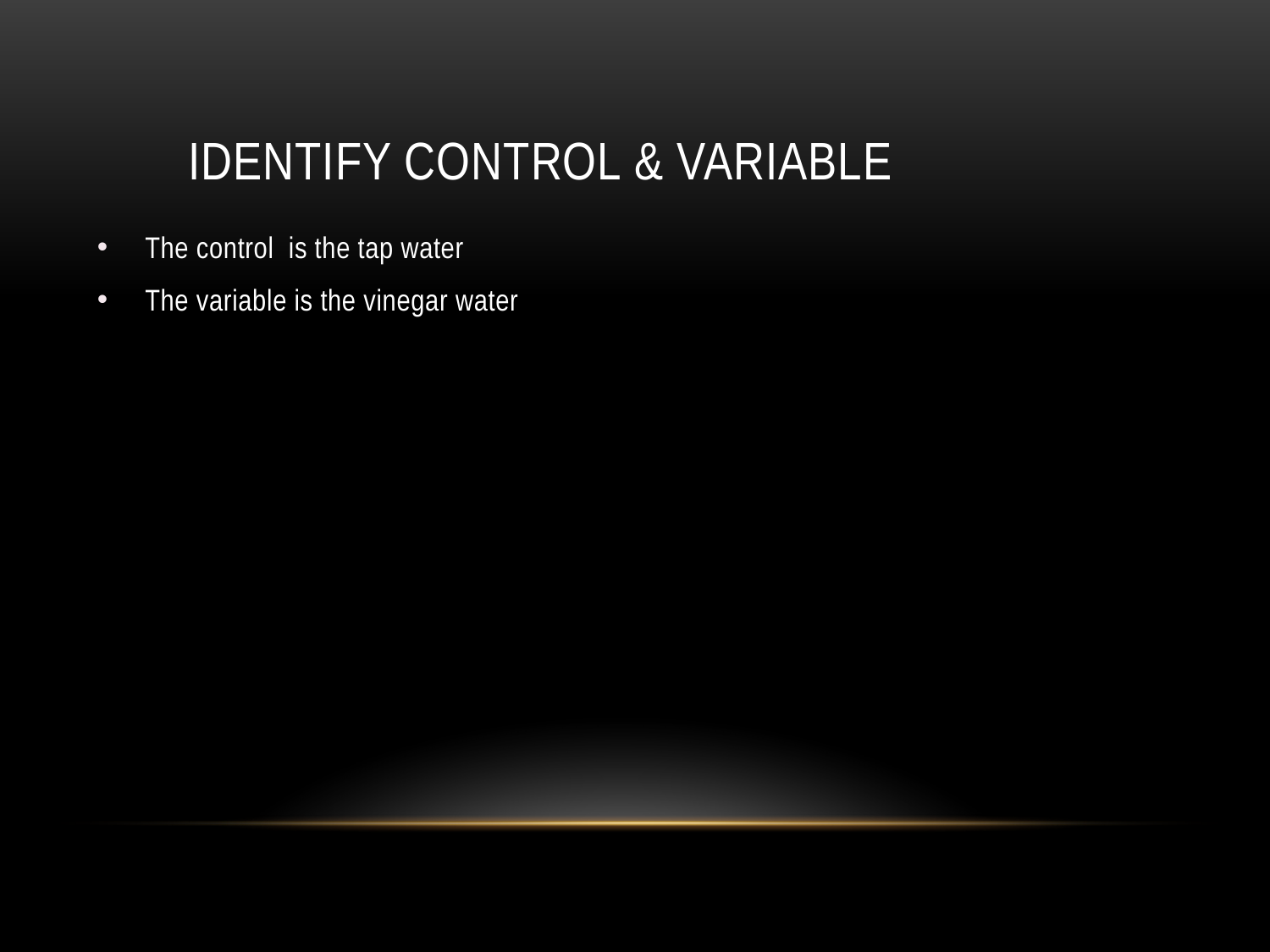

# Identify Control & Variable
The control  is the tap water
The variable is the vinegar water